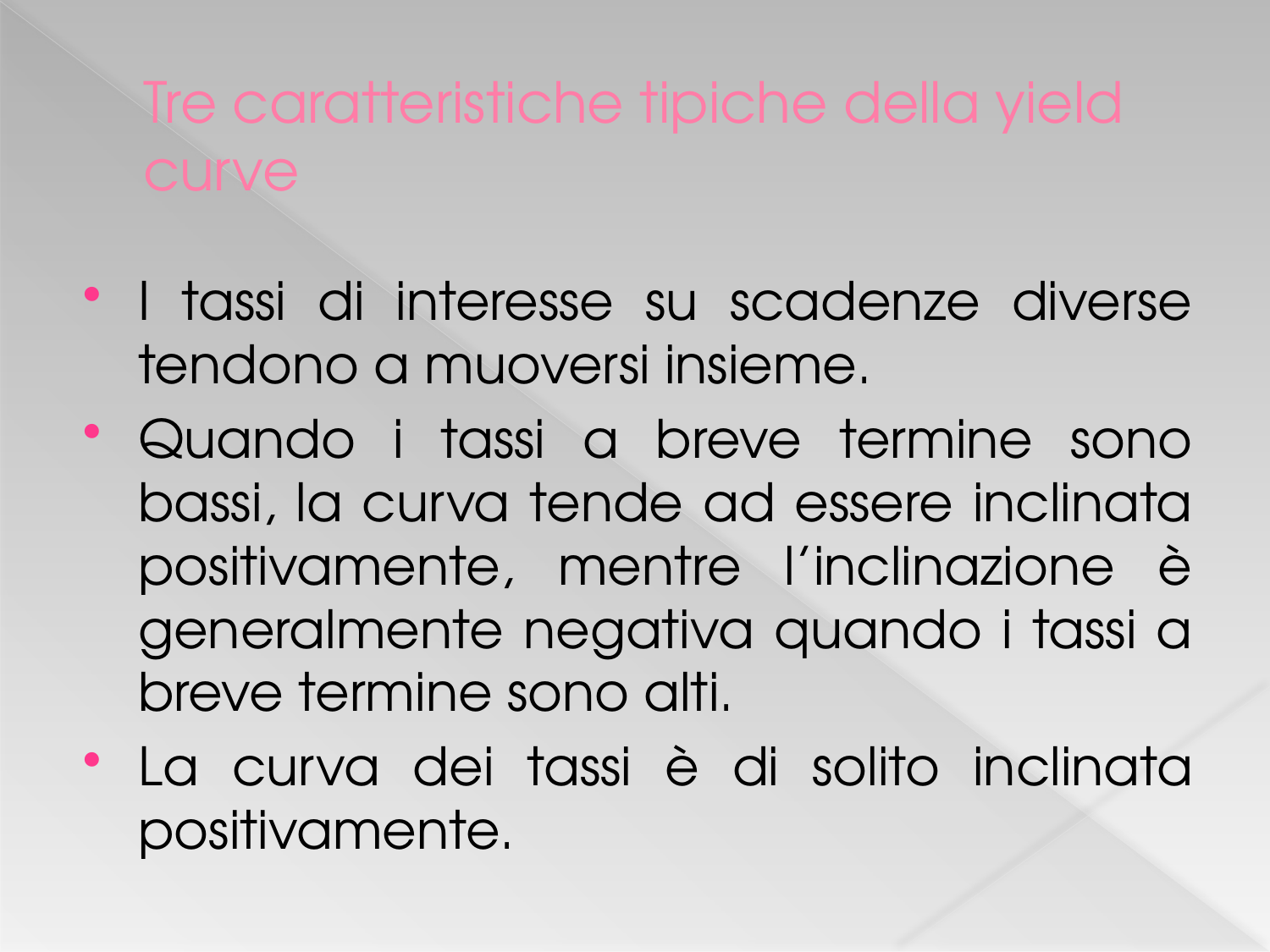

# Tre caratteristiche tipiche della yield curve
I tassi di interesse su scadenze diverse tendono a muoversi insieme.
Quando i tassi a breve termine sono bassi, la curva tende ad essere inclinata positivamente, mentre l’inclinazione è generalmente negativa quando i tassi a breve termine sono alti.
La curva dei tassi è di solito inclinata positivamente.